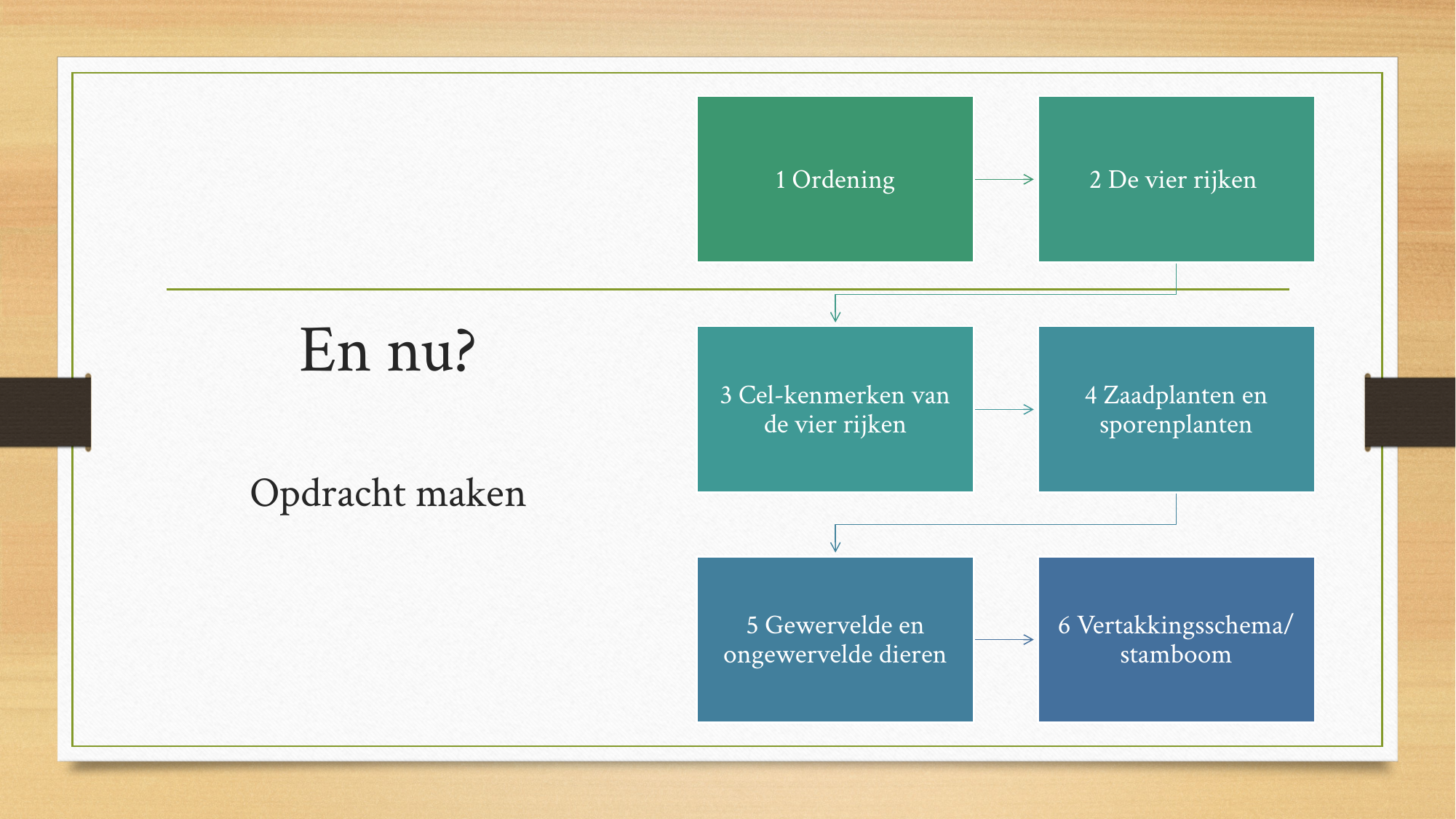

1 Ordening

2 De vier rijken

3 Cel-kenmerken van de vier rijken

4 Zaadplanten en sporenplanten

5 Gewervelde en ongewervelde dieren
6 Vertakkingsschema/ stamboom
# En nu? Opdracht maken